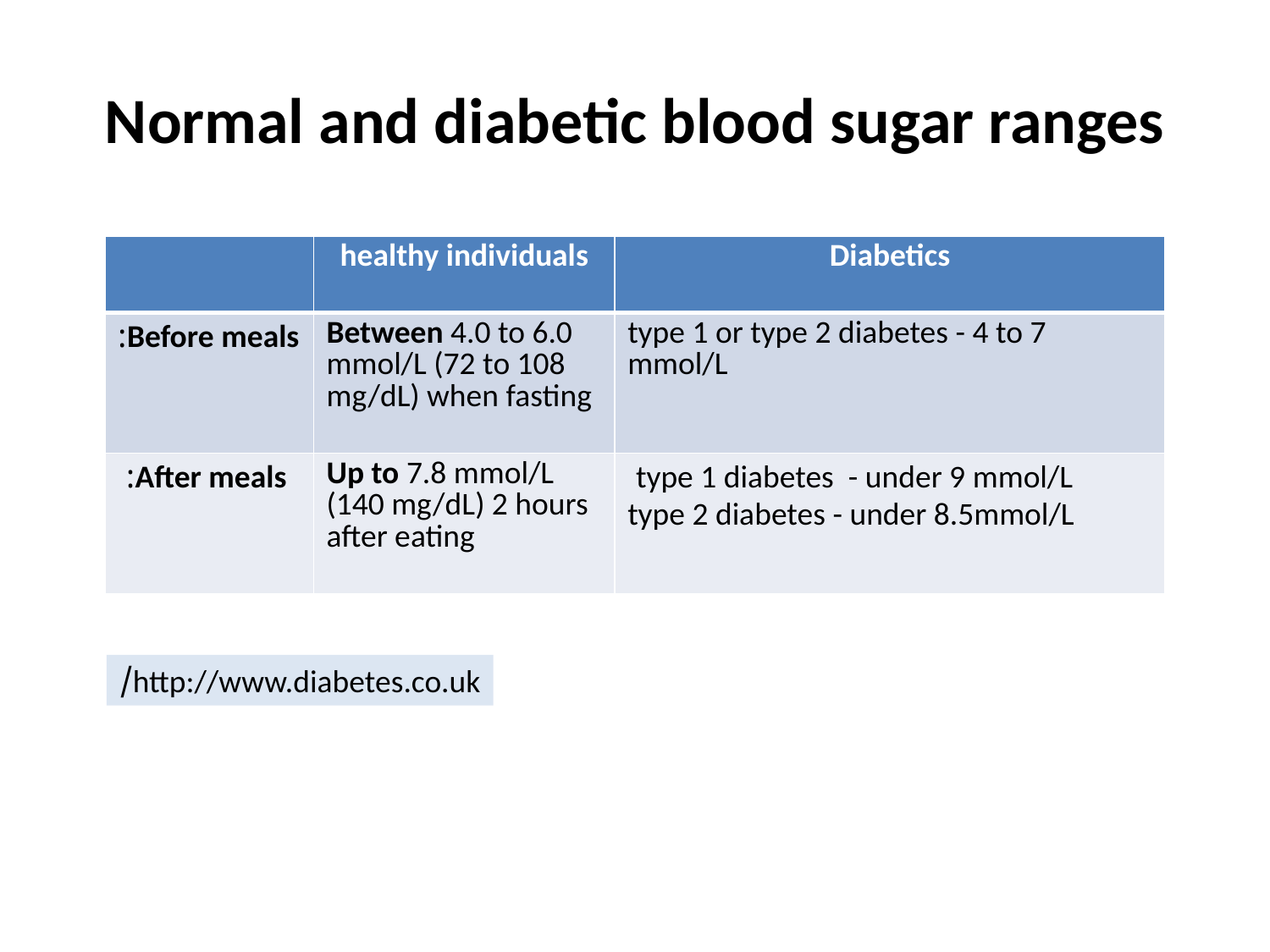

# Normal and diabetic blood sugar ranges
|  | healthy individuals | Diabetics |
| --- | --- | --- |
| Before meals: | Between 4.0 to 6.0 mmol/L (72 to 108 mg/dL) when fasting | type 1 or type 2 diabetes - 4 to 7 mmol/L |
| After meals: | Up to 7.8 mmol/L (140 mg/dL) 2 hours after eating | type 1 diabetes - under 9 mmol/L type 2 diabetes - under 8.5mmol/L |
http://www.diabetes.co.uk/